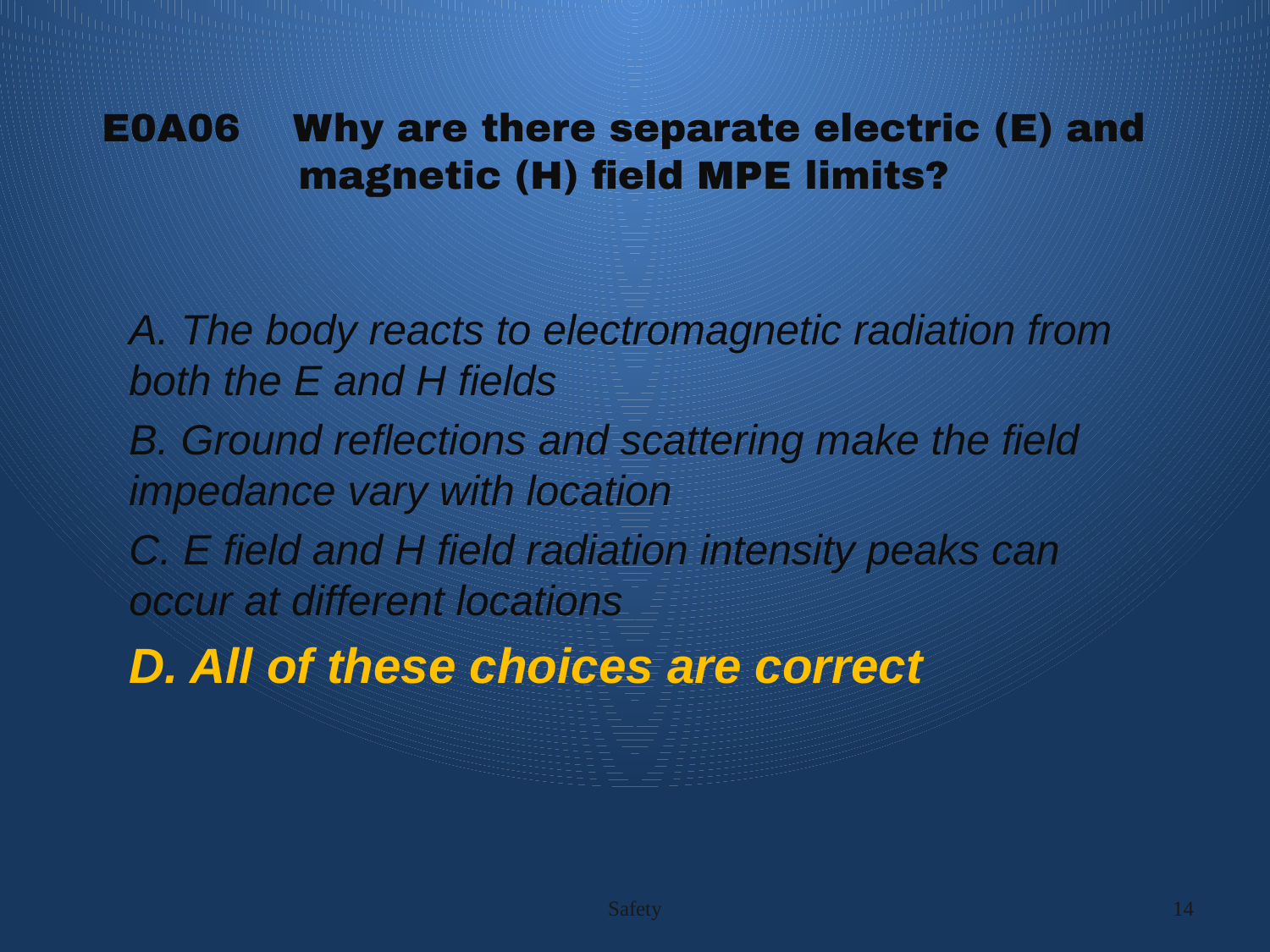

# E0A06    Why are there separate electric (E) and magnetic (H) field MPE limits?
A. The body reacts to electromagnetic radiation from both the E and H fields
B. Ground reflections and scattering make the field impedance vary with location
C. E field and H field radiation intensity peaks can occur at different locations
D. All of these choices are correct
Safety
14